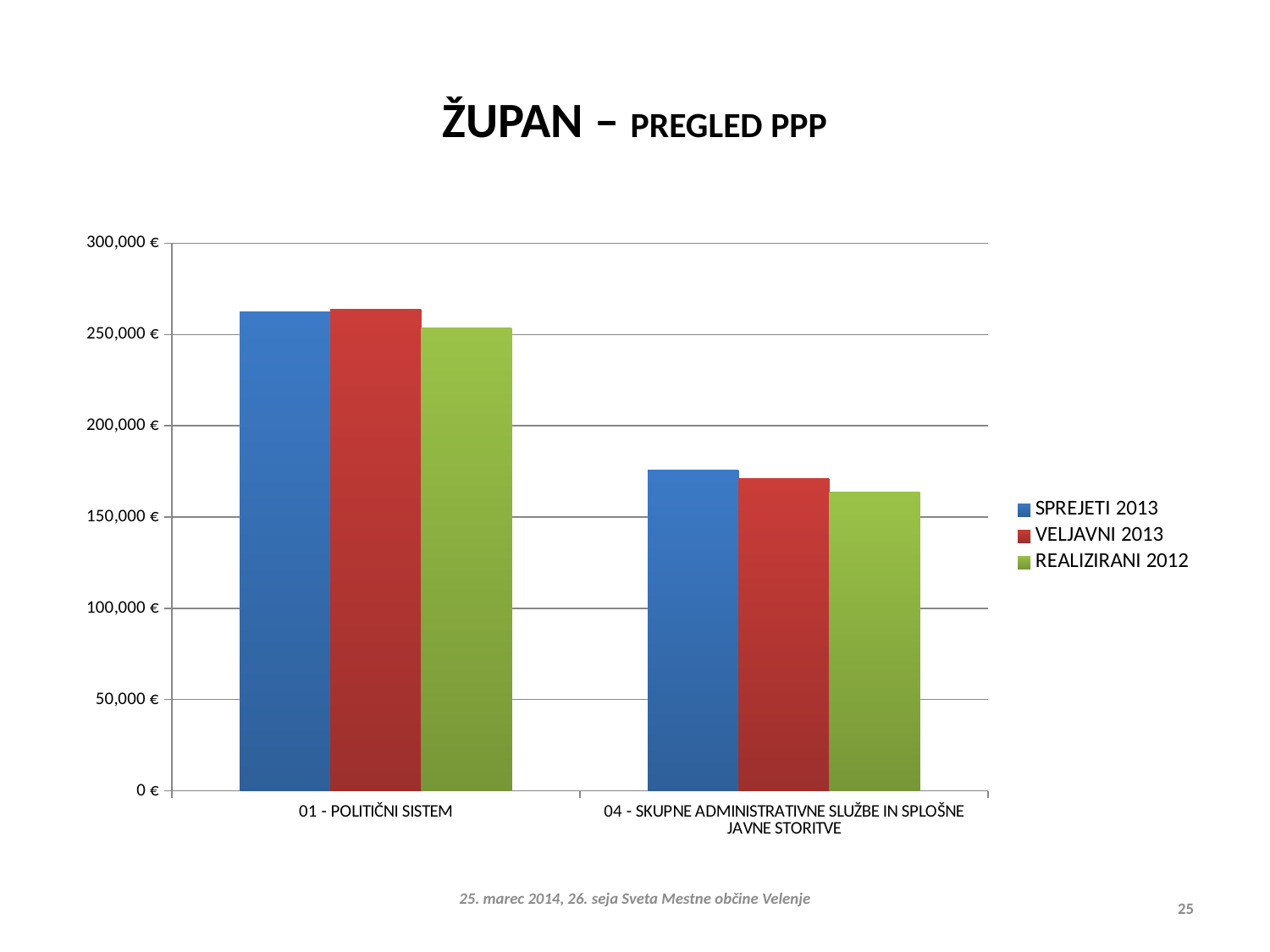

# ŽUPAN – PREGLED PPP

### Chart

| Category | SPREJETI 2013 | VELJAVNI 2013 | REALIZIRANI 2012 |
|---|---|---|---|
| 01 - POLITIČNI SISTEM | 262544.0 | 263847.0 | 253552.0 |
| 04 - SKUPNE ADMINISTRATIVNE SLUŽBE IN SPLOŠNE JAVNE STORITVE | 175948.0 | 170878.0 | 163663.0 |
25. marec 2014, 26. seja Sveta Mestne občine Velenje

25